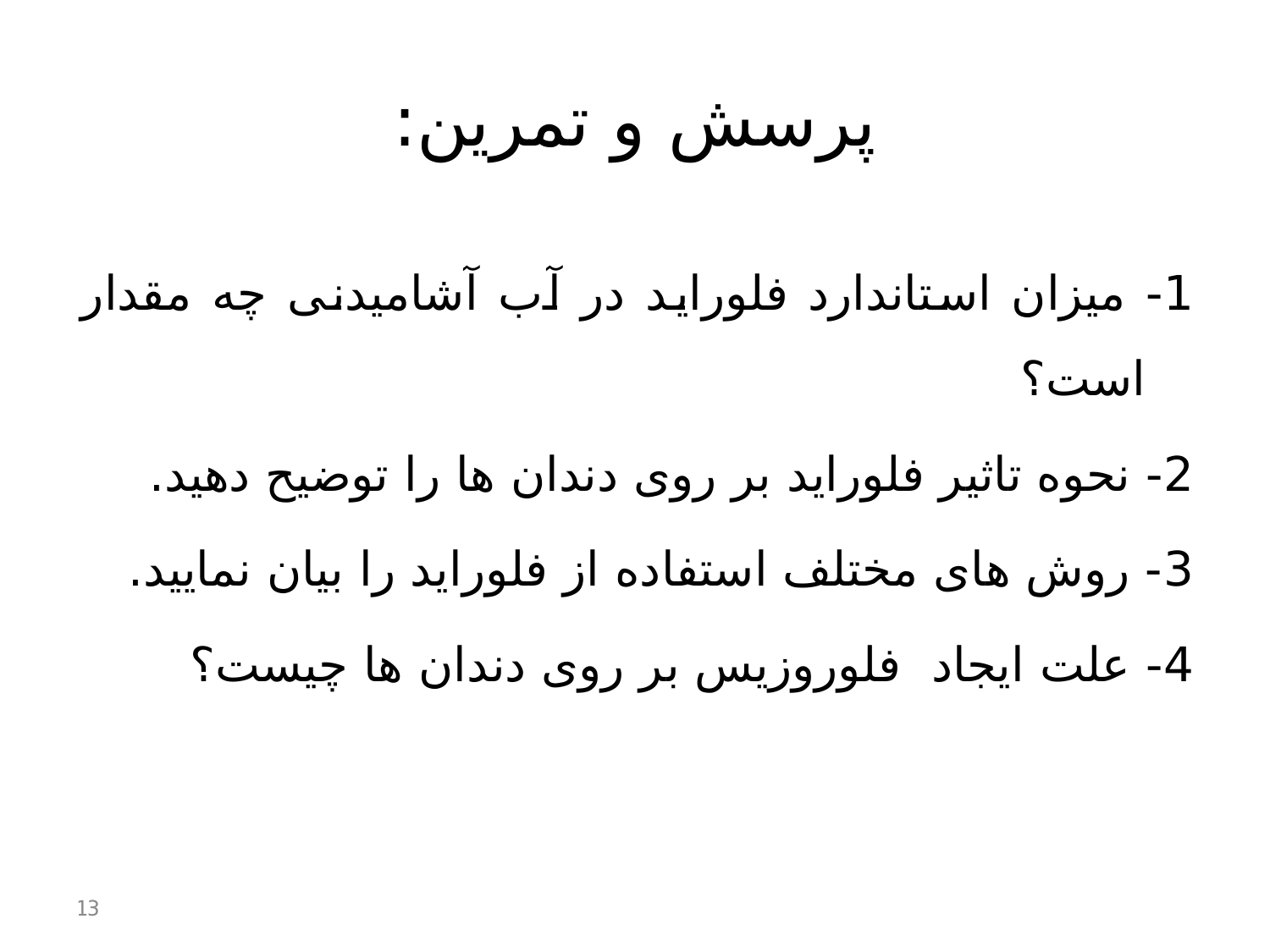

# پرسش و تمرین:
1- میزان استاندارد فلوراید در آب آشامیدنی چه مقدار است؟
2- نحوه تاثیر فلوراید بر روی دندان ها را توضیح دهید.
3- روش های مختلف استفاده از فلوراید را بیان نمایید.
4- علت ایجاد  فلوروزیس بر روی دندان ها چیست؟
13